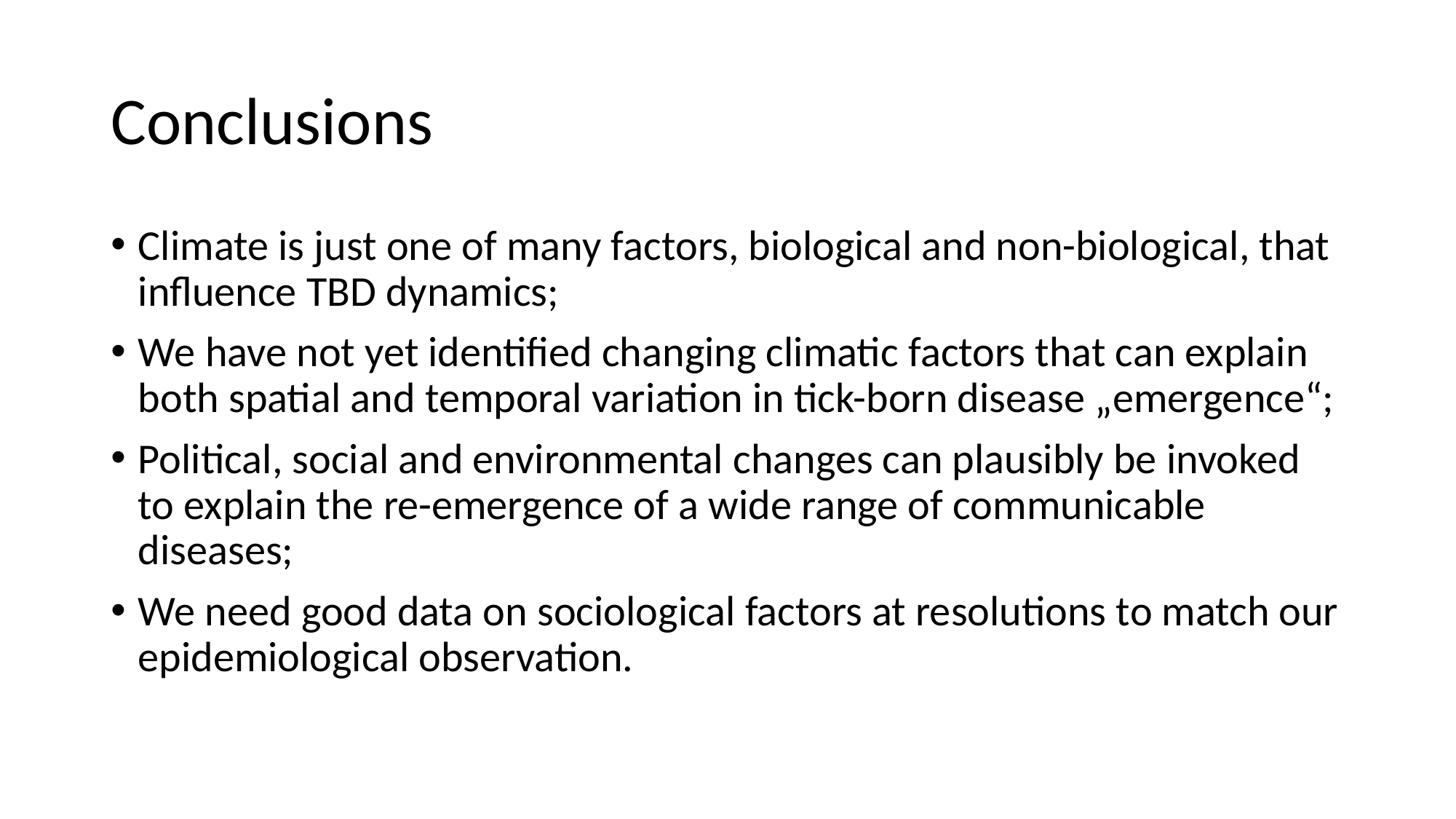

# Conclusions
Climate is just one of many factors, biological and non-biological, that influence TBD dynamics;
We have not yet identified changing climatic factors that can explain both spatial and temporal variation in tick-born disease „emergence“;
Political, social and environmental changes can plausibly be invoked to explain the re-emergence of a wide range of communicable diseases;
We need good data on sociological factors at resolutions to match our epidemiological observation.